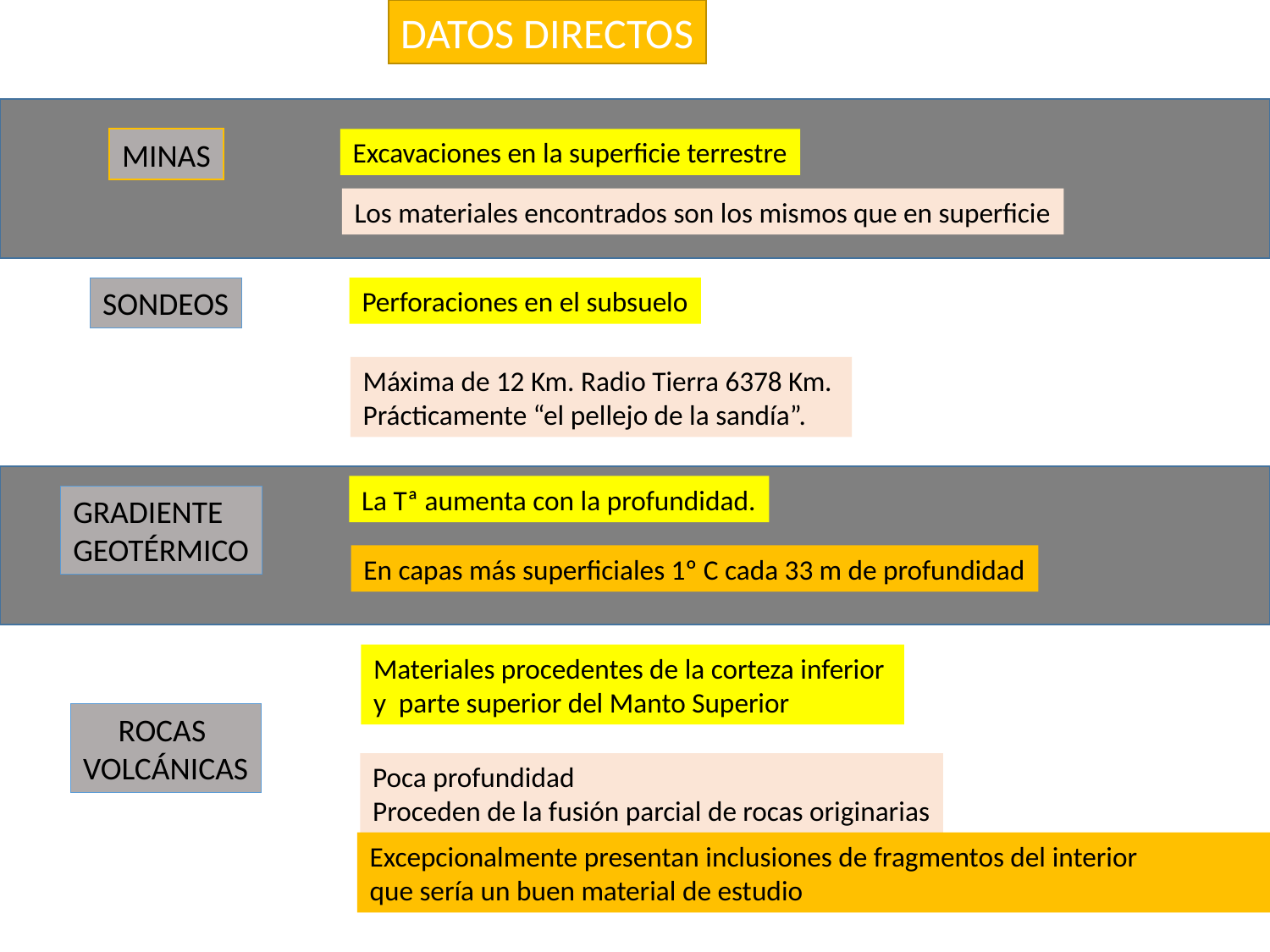

DATOS DIRECTOS

MINAS
Excavaciones en la superficie terrestre
Los materiales encontrados son los mismos que en superficie
SONDEOS
Perforaciones en el subsuelo
Máxima de 12 Km. Radio Tierra 6378 Km.
Prácticamente “el pellejo de la sandía”.

La Tª aumenta con la profundidad.
GRADIENTE
GEOTÉRMICO
En capas más superficiales 1º C cada 33 m de profundidad
Materiales procedentes de la corteza inferior
y  parte superior del Manto Superior
ROCAS
VOLCÁNICAS
Poca profundidad
Proceden de la fusión parcial de rocas originarias
Excepcionalmente presentan inclusiones de fragmentos del interior
que sería un buen material de estudio